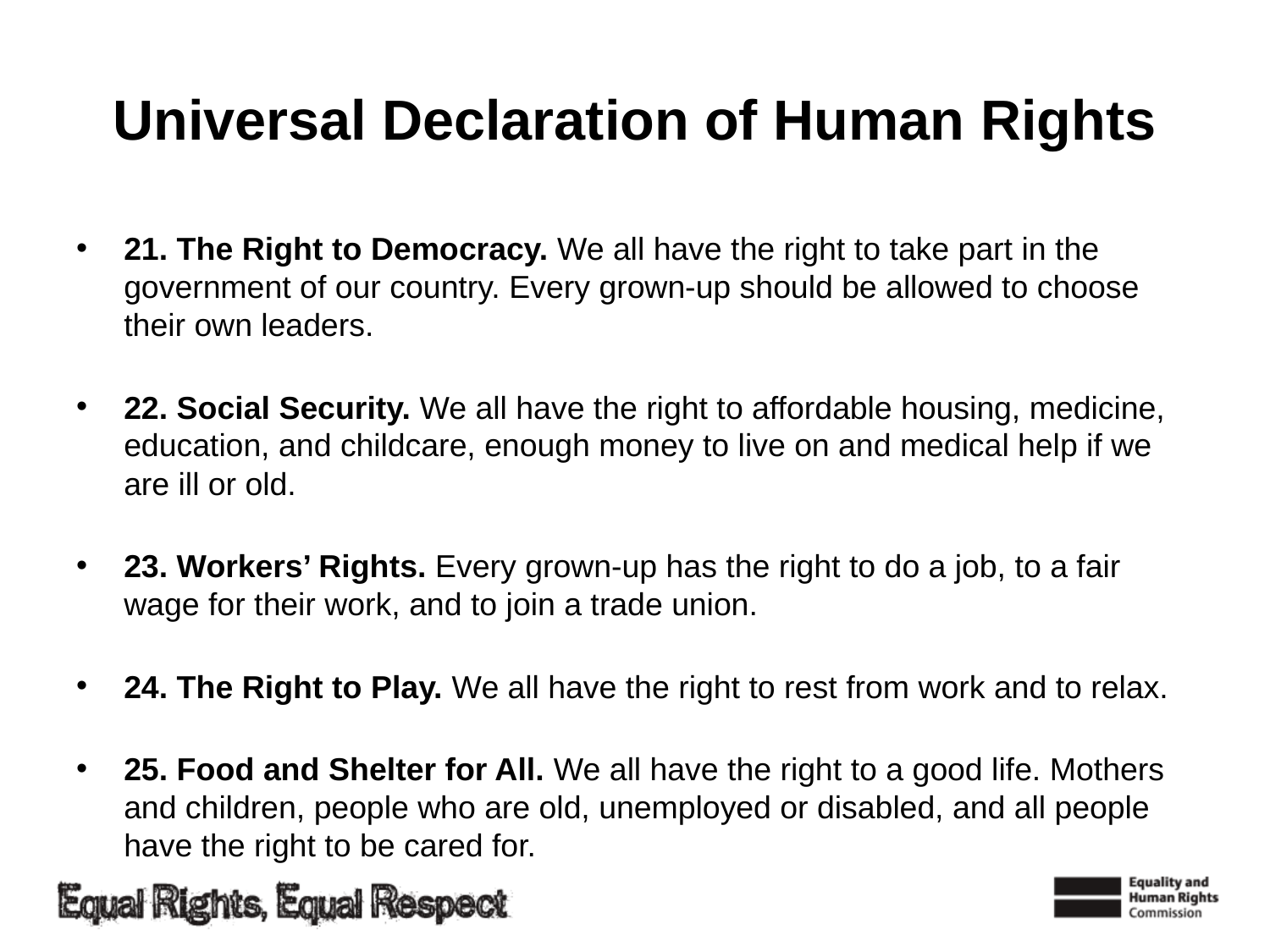

# Universal Declaration of Human Rights
21. The Right to Democracy. We all have the right to take part in the government of our country. Every grown-up should be allowed to choose their own leaders.
22. Social Security. We all have the right to affordable housing, medicine, education, and childcare, enough money to live on and medical help if we are ill or old.
23. Workers’ Rights. Every grown-up has the right to do a job, to a fair wage for their work, and to join a trade union.
24. The Right to Play. We all have the right to rest from work and to relax.
25. Food and Shelter for All. We all have the right to a good life. Mothers and children, people who are old, unemployed or disabled, and all people have the right to be cared for.